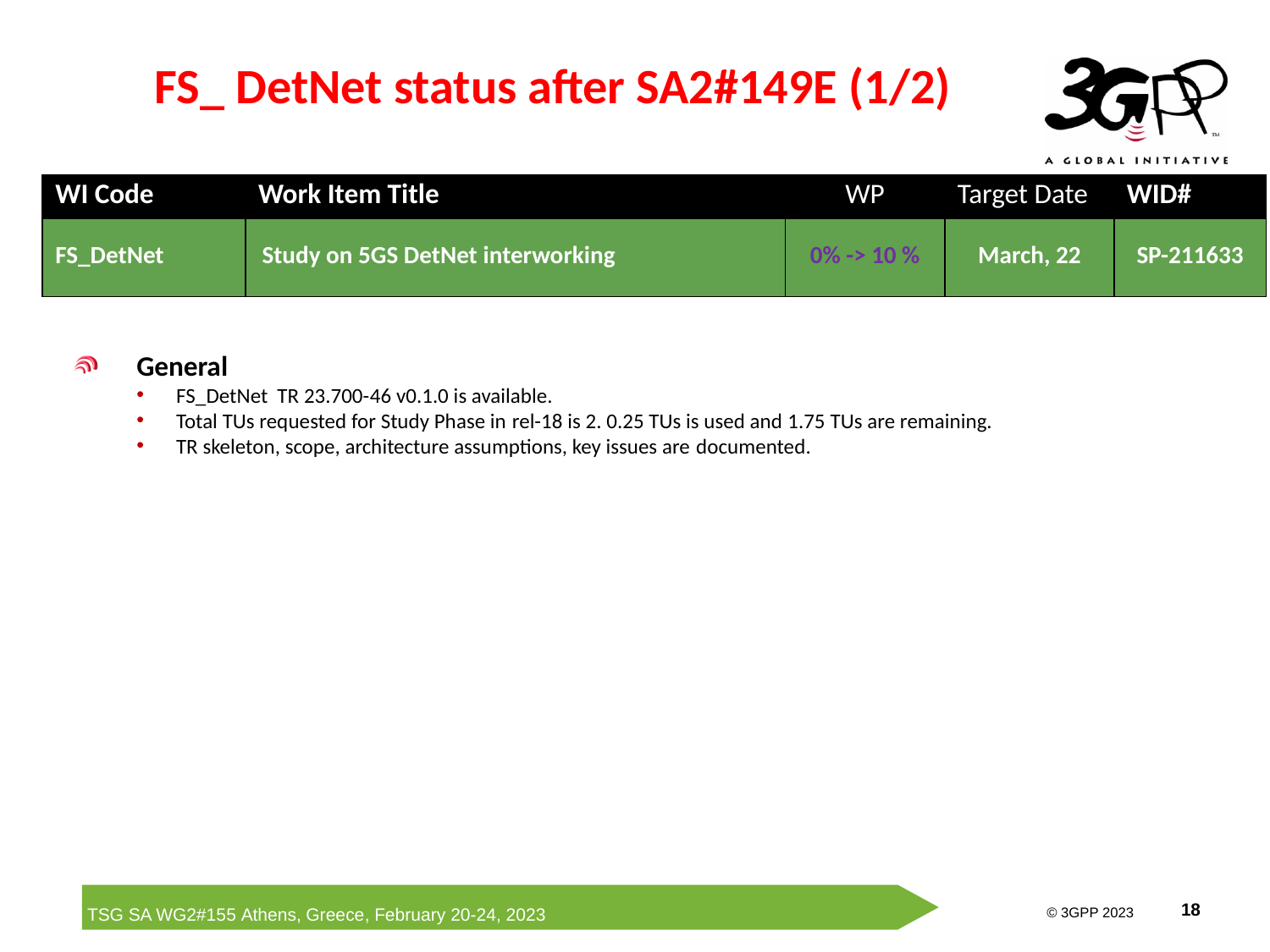

# FS_ DetNet status after SA2#149E (1/2)
| WI Code | Work Item Title | WP | Target Date | WID# |
| --- | --- | --- | --- | --- |
| FS\_DetNet | Study on 5GS DetNet interworking | 0% -> 10 % | March, 22 | SP-211633 |
General
FS_DetNet  TR 23.700-46 v0.1.0 is available.
Total TUs requested for Study Phase in rel-18 is 2. 0.25 TUs is used and 1.75 TUs are remaining.
TR skeleton, scope, architecture assumptions, key issues are documented.